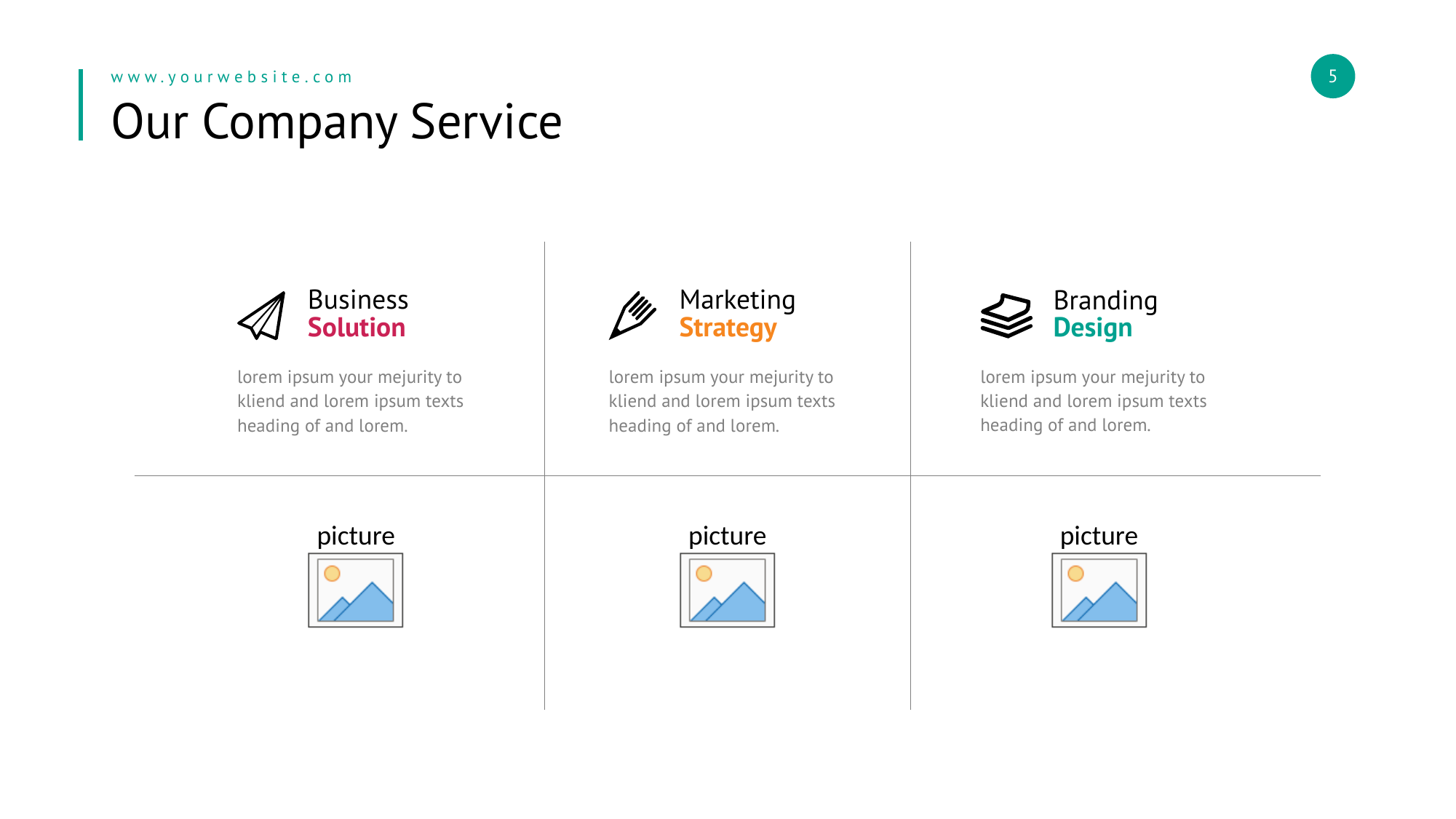

5
www.yourwebsite.com
# Our Company Service
Business
Solution

lorem ipsum your mejurity to
kliend and lorem ipsum texts
heading of and lorem.
Marketing
Strategy

lorem ipsum your mejurity to
kliend and lorem ipsum texts
heading of and lorem.
Branding
Design

lorem ipsum your mejurity to
kliend and lorem ipsum texts
heading of and lorem.